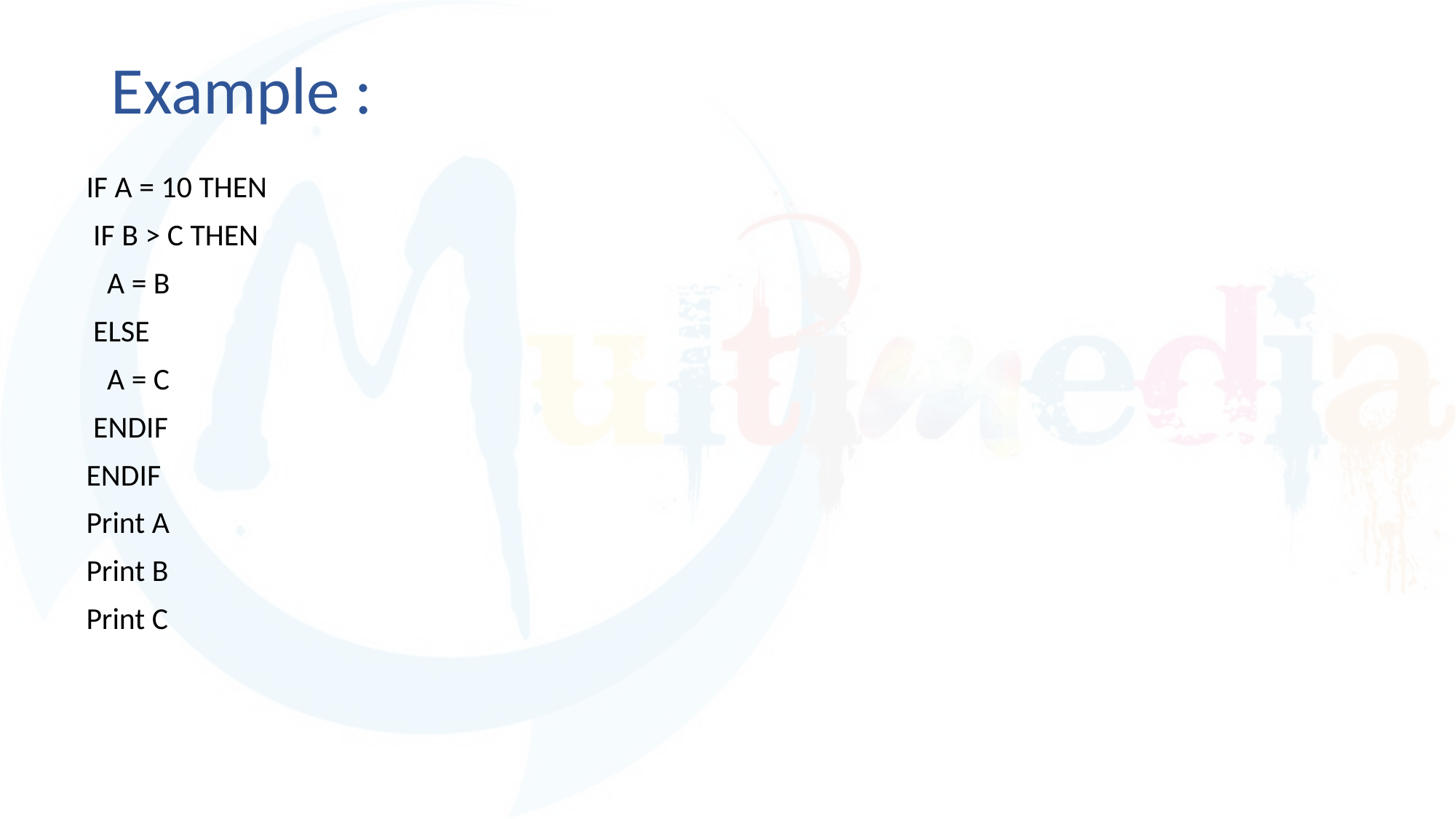

# Example :
IF A = 10 THEN
 IF B > C THEN
   A = B
 ELSE
   A = C
 ENDIF
ENDIF
Print A
Print B
Print C